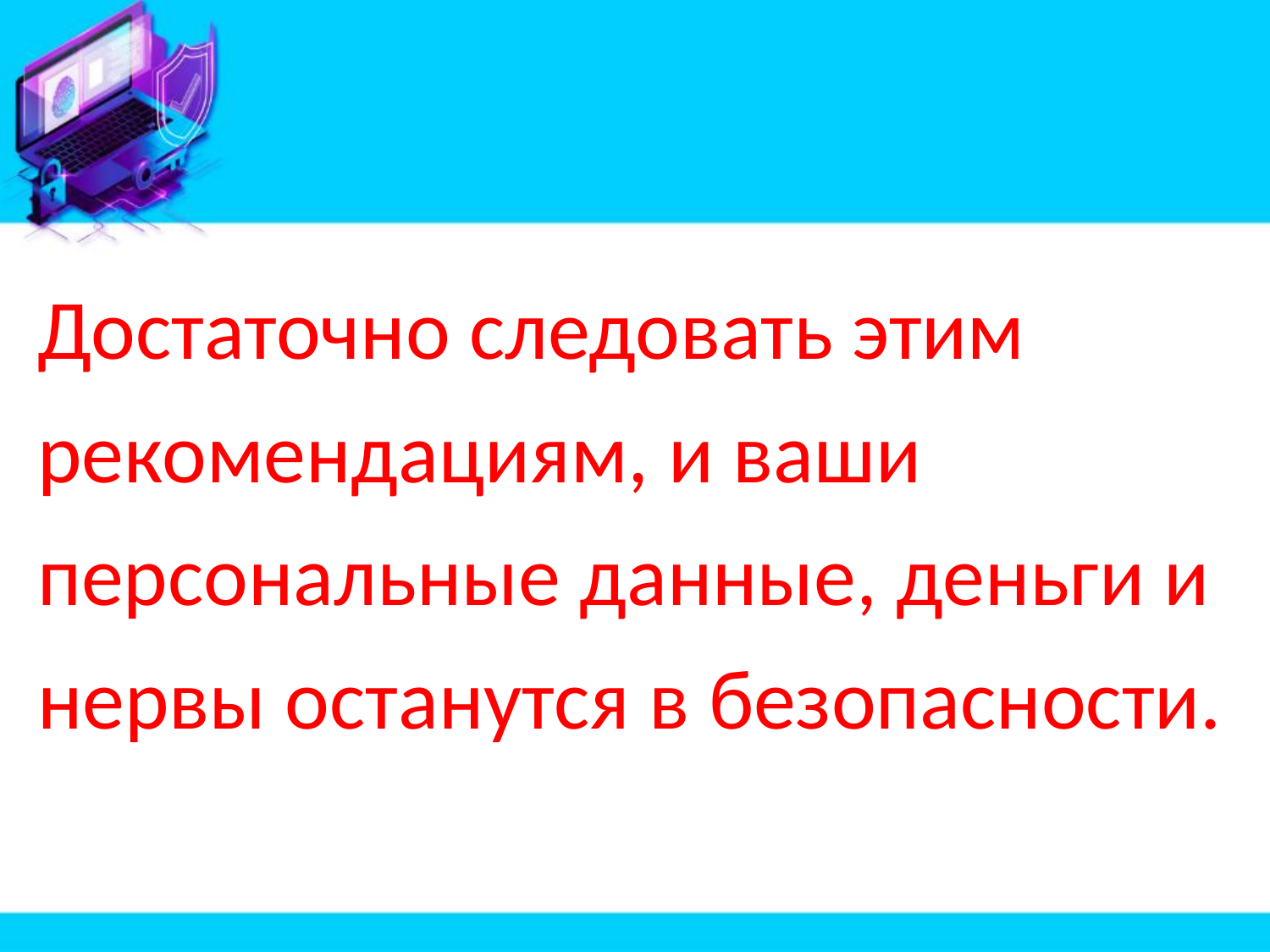

#
Достаточно следовать этим рекомендациям, и ваши персональные данные, деньги и нервы останутся в безопасности.